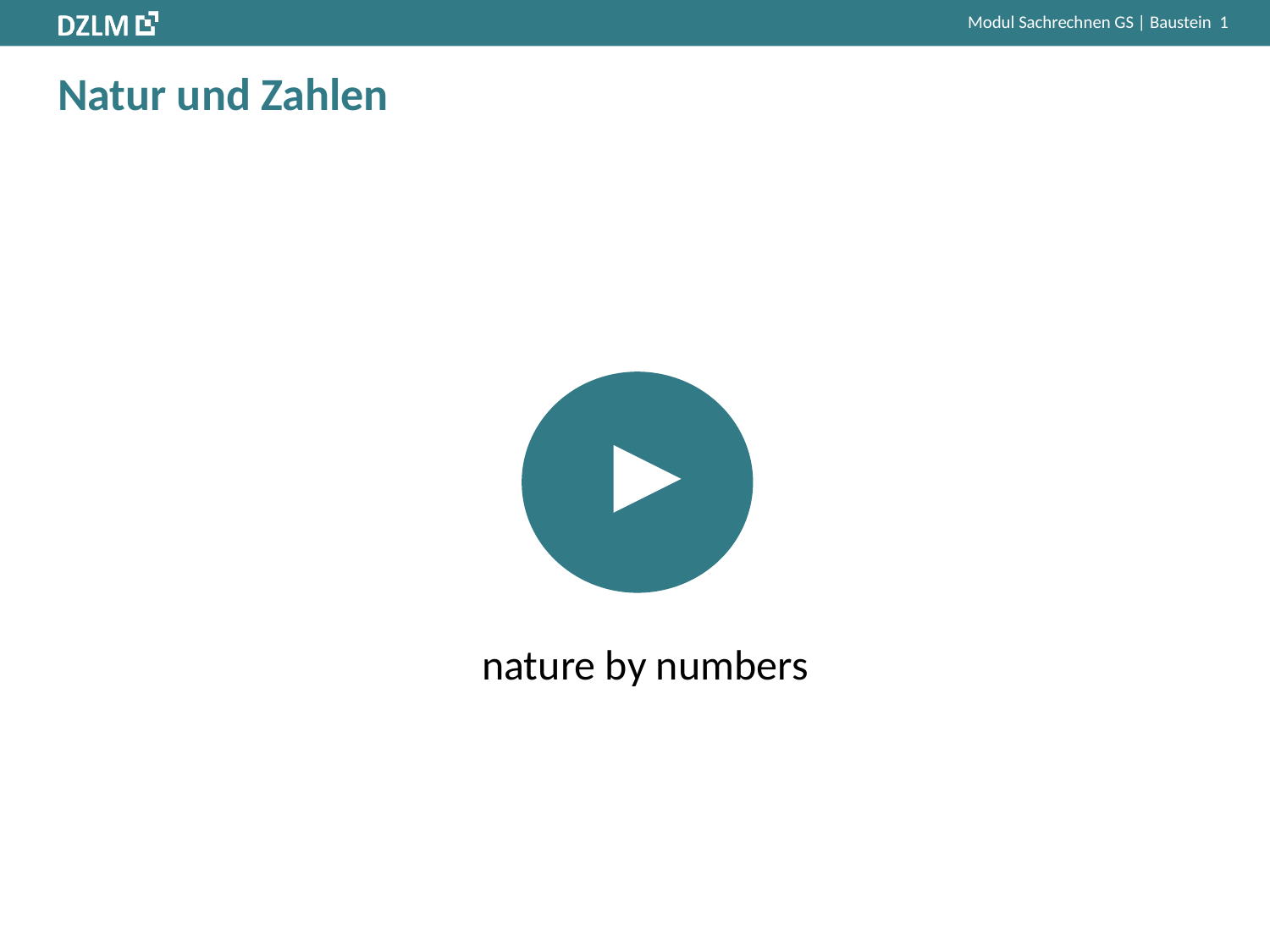

# Natur und Zahlen

nature by numbers